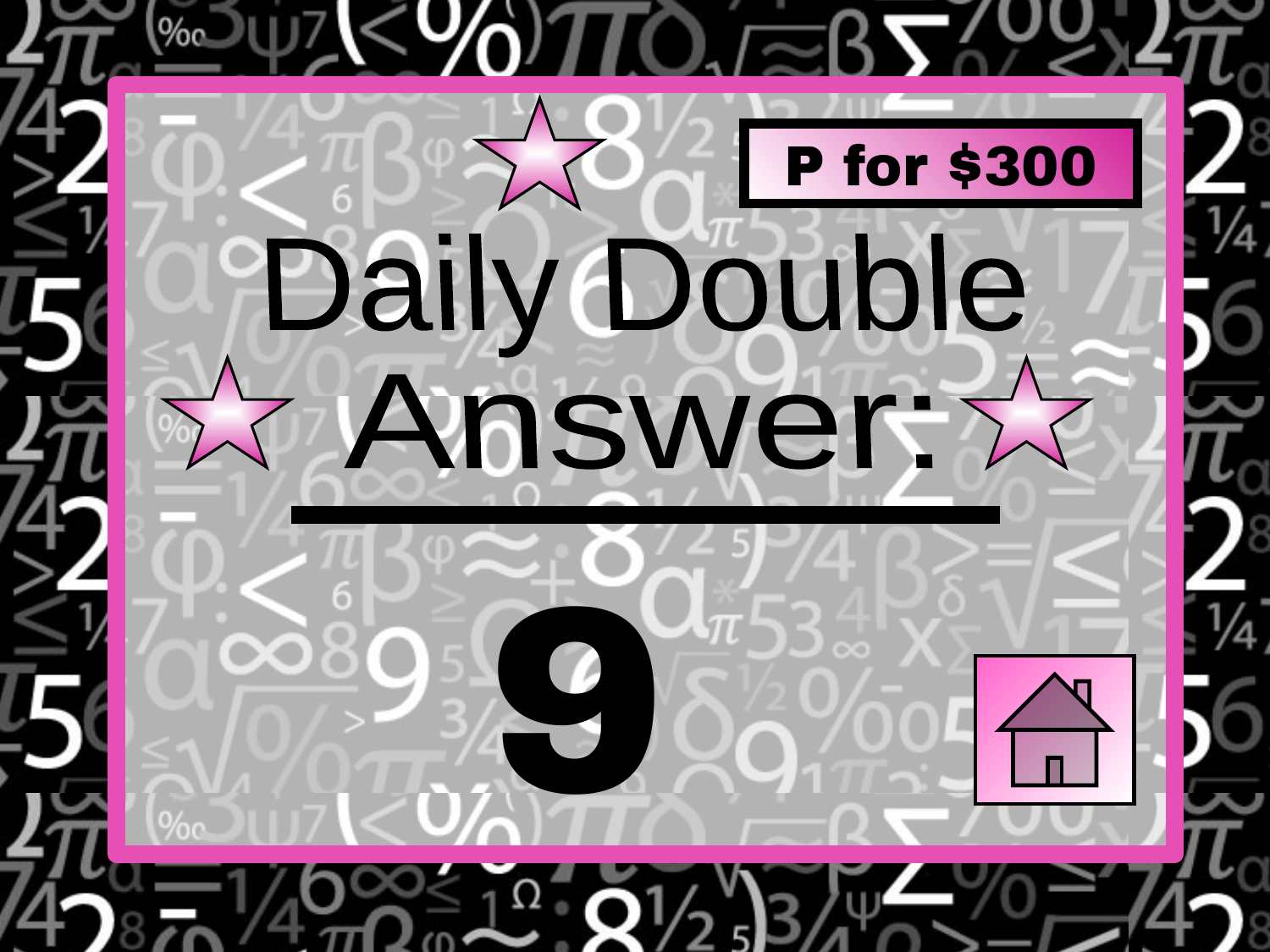

P for $300
Daily Double

Answer:
9